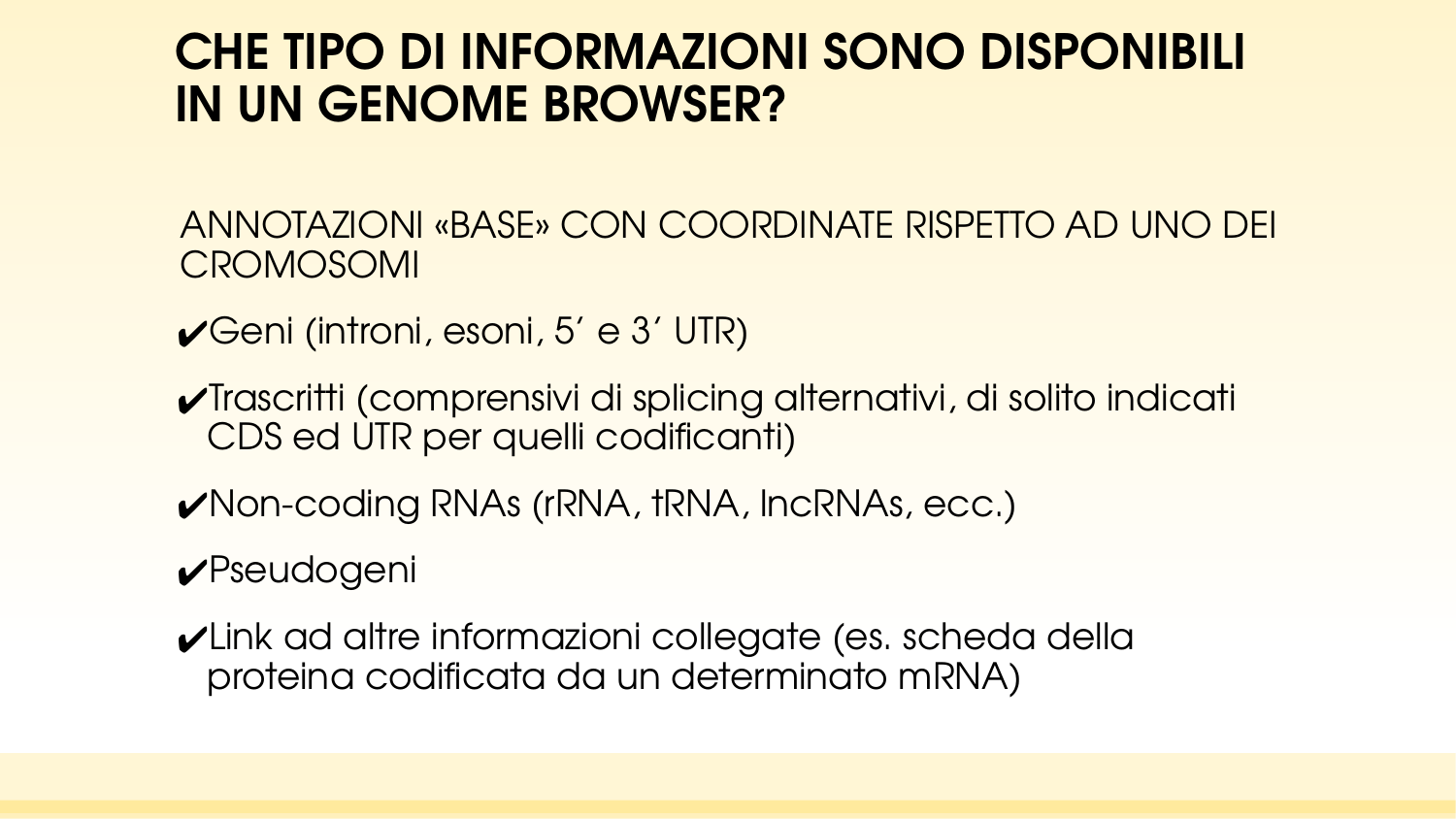

# CHE TIPO DI INFORMAZIONI SONO DISPONIBILI IN UN GENOME BROWSER?
ANNOTAZIONI «BASE» CON COORDINATE RISPETTO AD UNO DEI CROMOSOMI
Geni (introni, esoni, 5’ e 3’ UTR)
Trascritti (comprensivi di splicing alternativi, di solito indicati CDS ed UTR per quelli codificanti)
Non-coding RNAs (rRNA, tRNA, lncRNAs, ecc.)
Pseudogeni
Link ad altre informazioni collegate (es. scheda della proteina codificata da un determinato mRNA)